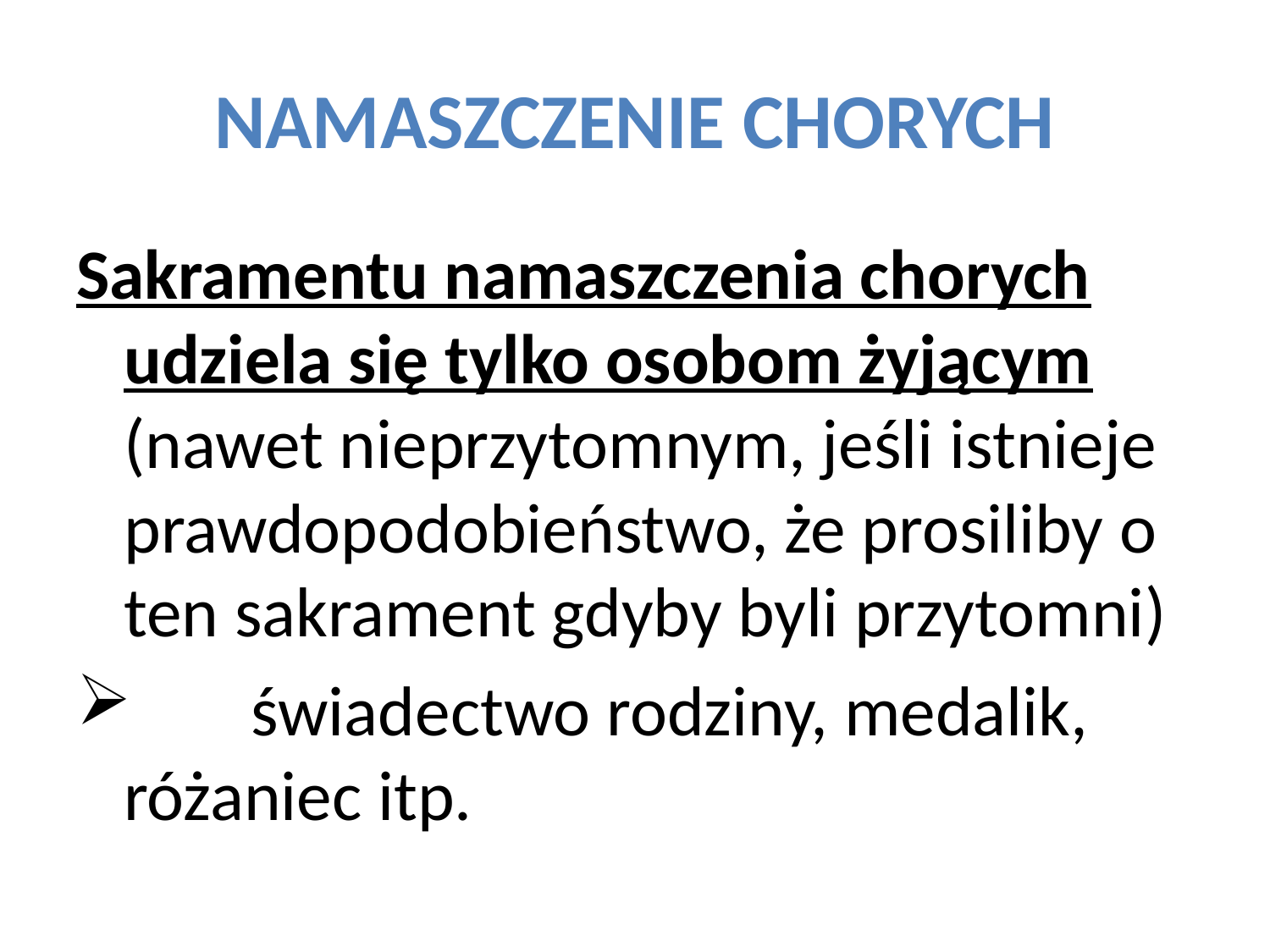

# NAMASZCZENIE CHORYCH
Sakramentu namaszczenia chorych udziela się tylko osobom żyjącym (nawet nieprzytomnym, jeśli istnieje prawdopodobieństwo, że prosiliby o ten sakrament gdyby byli przytomni)
	świadectwo rodziny, medalik, różaniec itp.